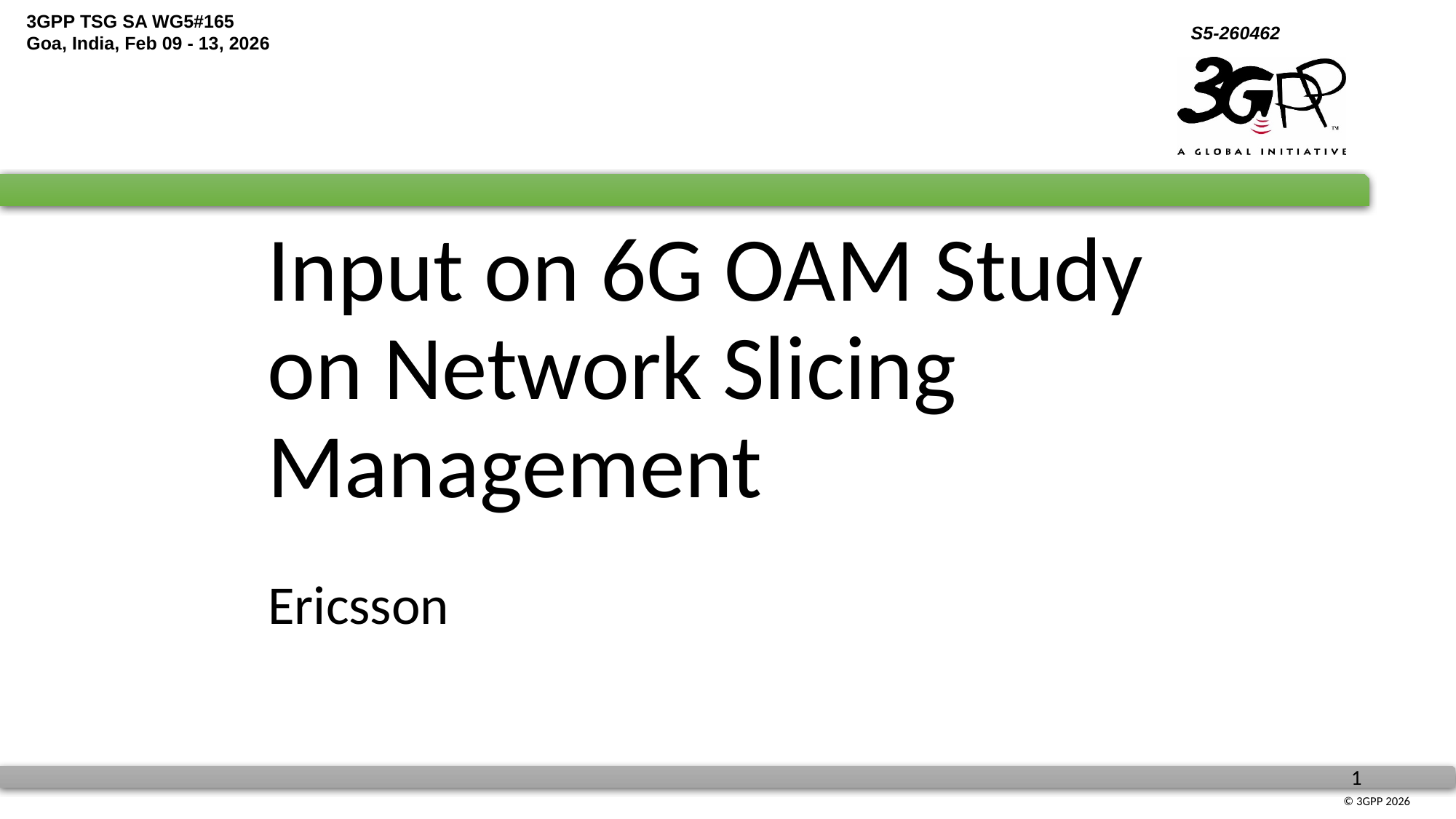

# Input on 6G OAM Study on Network Slicing Management
Ericsson